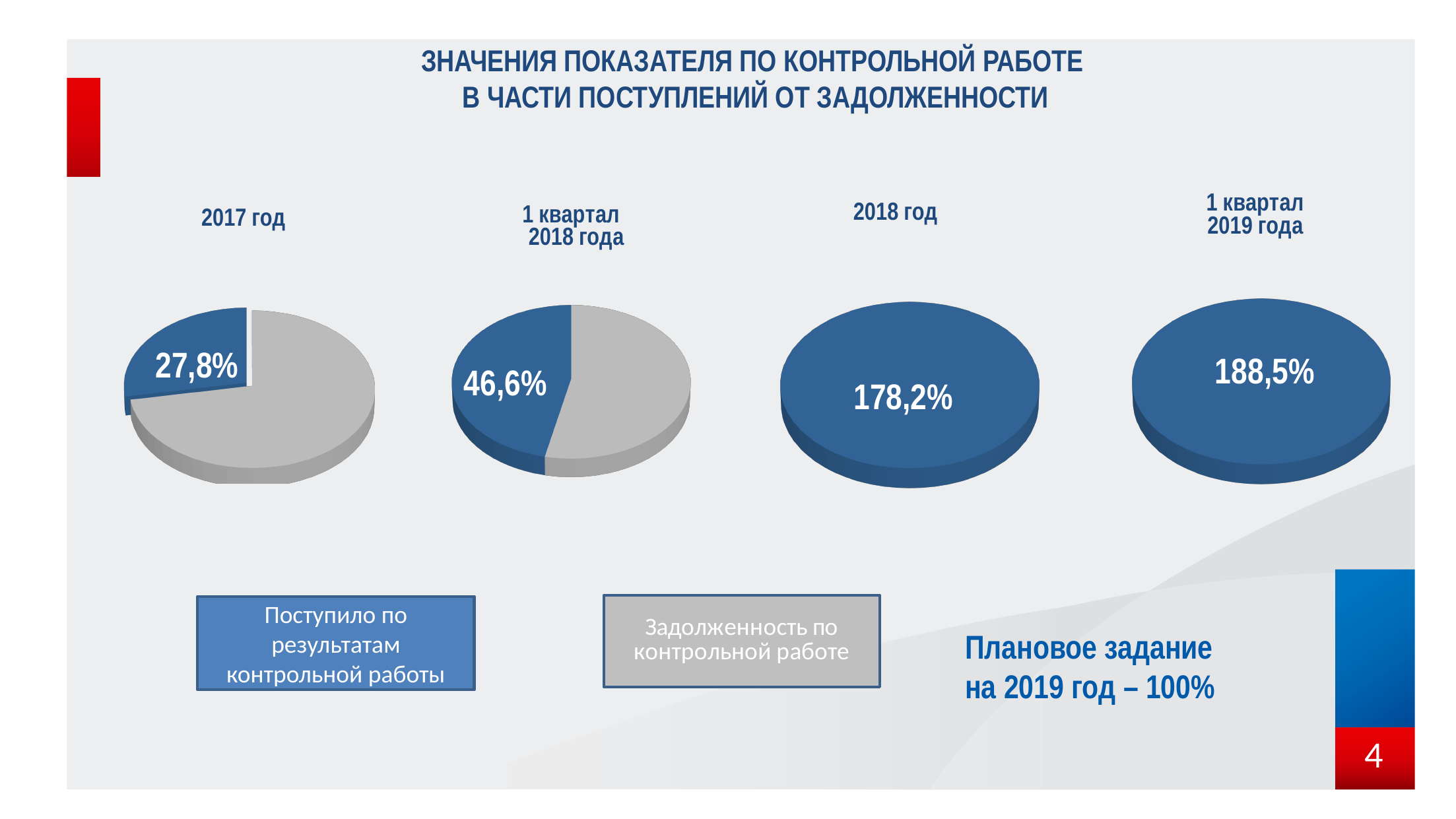

ЗНАЧЕНИЯ ПОКАЗАТЕЛЯ ПО КОНТРОЛЬНОЙ РАБОТЕ
В ЧАСТИ ПОСТУПЛЕНИЙ ОТ ЗАДОЛЖЕННОСТИ

[unsupported chart]

[unsupported chart]

[unsupported chart]

[unsupported chart]

[unsupported chart]

178,2%
27,8%
46,6%
Поступило по результатам контрольной работы

Плановое задание
на 2019 год – 100%
4